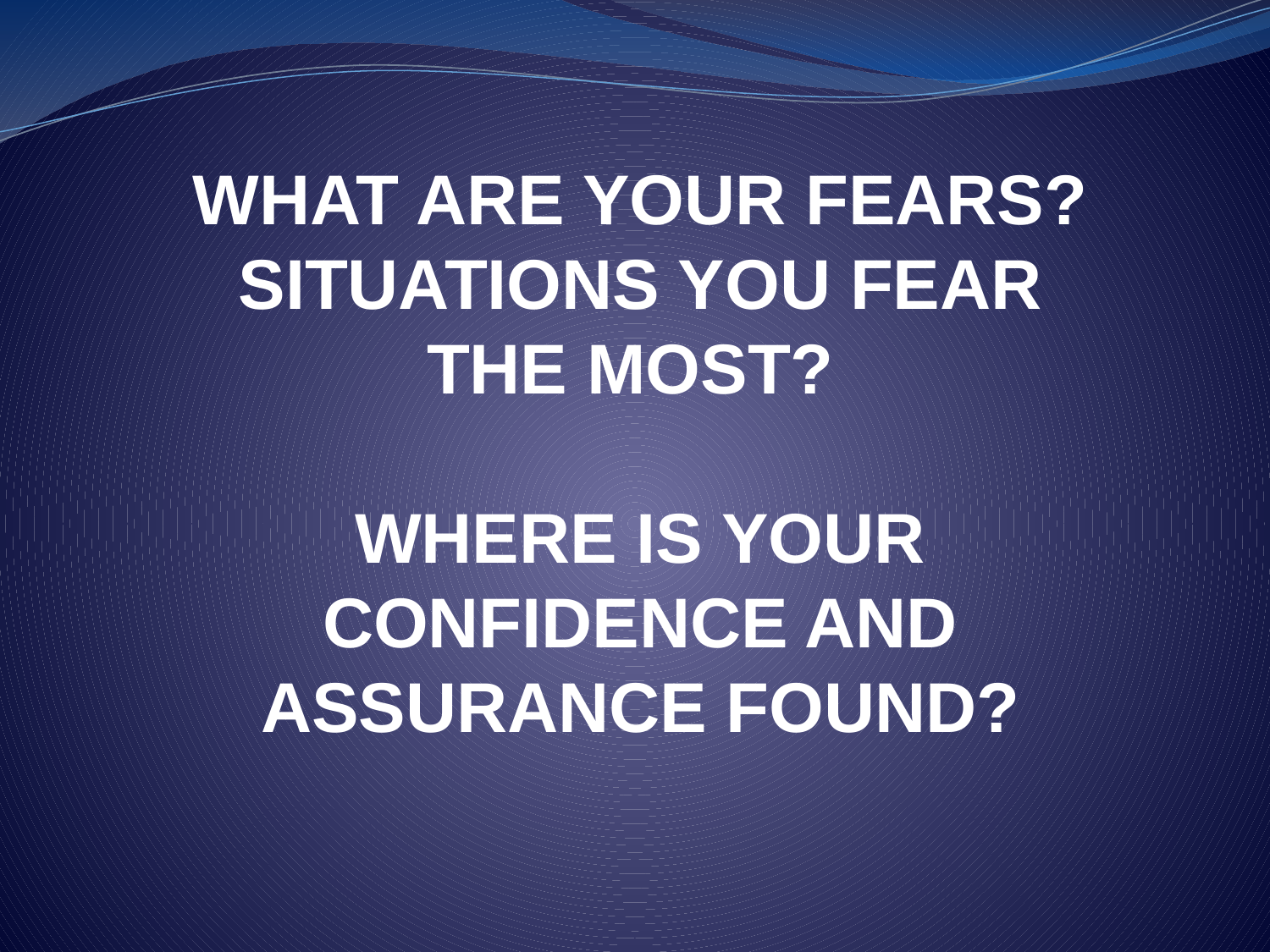

WHAT ARE YOUR FEARS? SITUATIONS YOU FEAR THE MOST?

WHERE IS YOUR CONFIDENCE AND ASSURANCE FOUND?